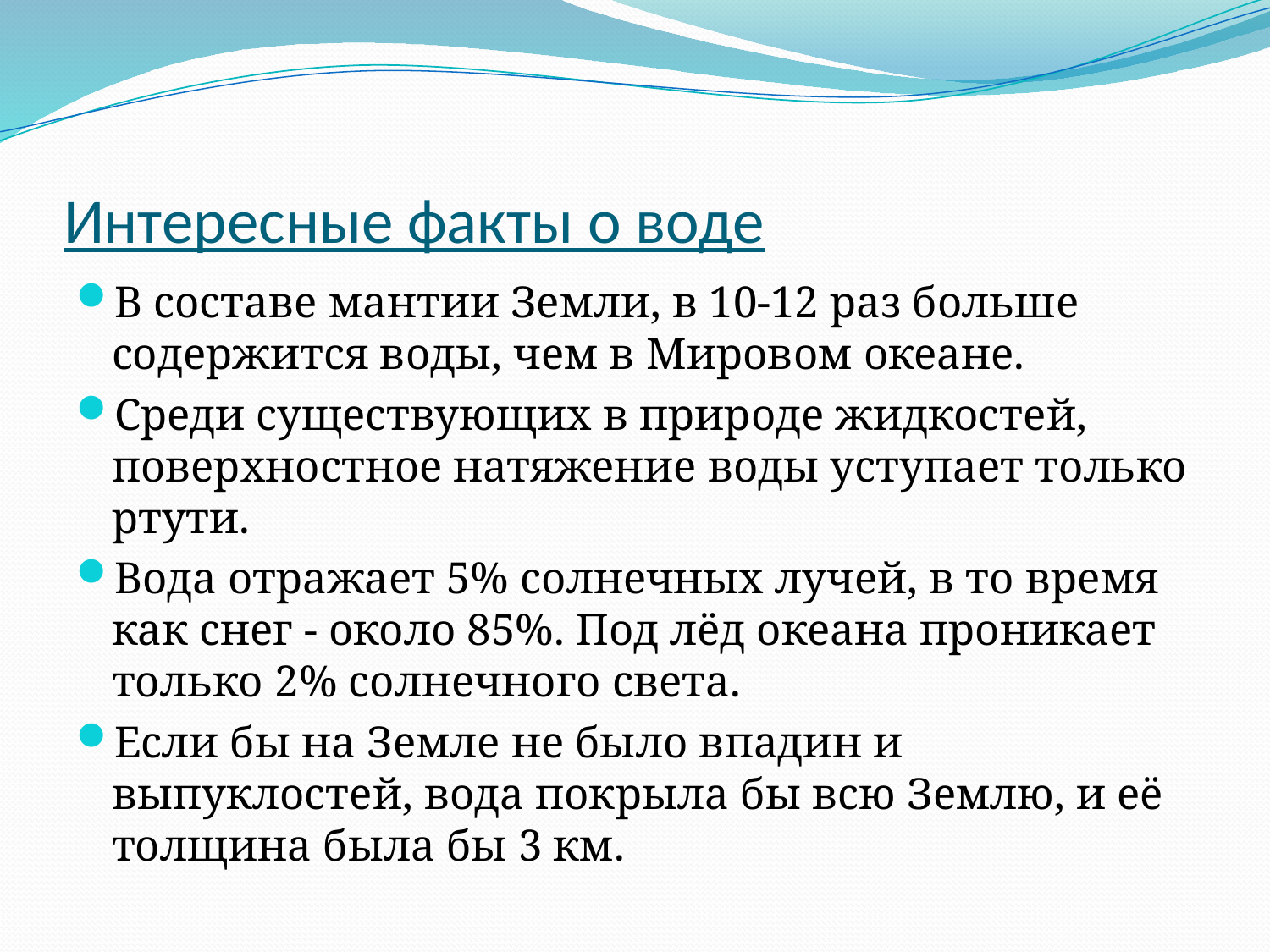

# Интересные факты о воде
В составе мантии Земли, в 10-12 раз больше содержится воды, чем в Мировом океане.
Среди существующих в природе жидкостей, поверхностное натяжение воды уступает только ртути.
Вода отражает 5% солнечных лучей, в то время как снег - около 85%. Под лёд океана проникает только 2% солнечного света.
Если бы на Земле не было впадин и выпуклостей, вода покрыла бы всю Землю, и её толщина была бы 3 км.